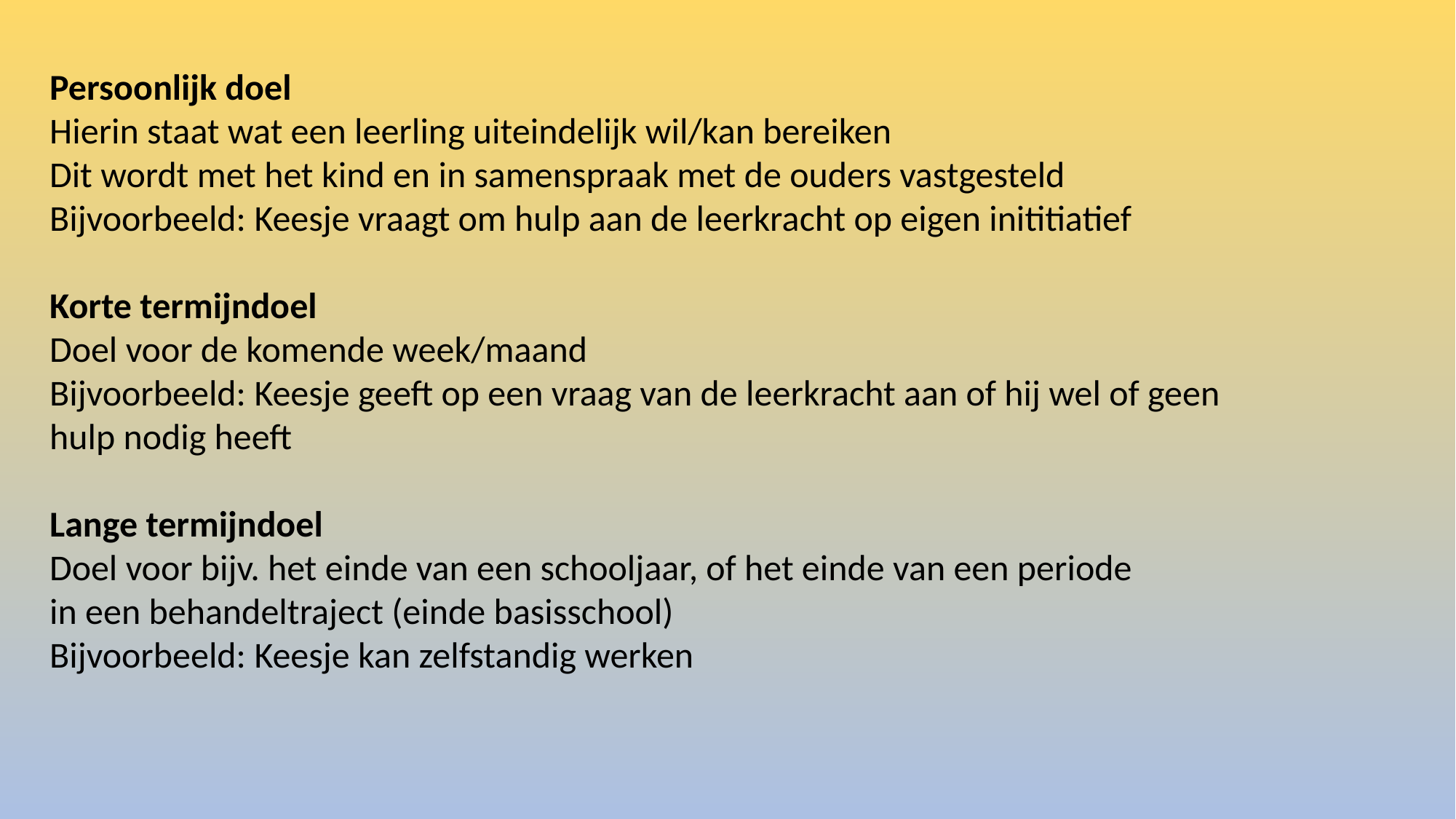

Persoonlijk doel
Hierin staat wat een leerling uiteindelijk wil/kan bereiken
Dit wordt met het kind en in samenspraak met de ouders vastgesteld
Bijvoorbeeld: Keesje vraagt om hulp aan de leerkracht op eigen inititiatief

Korte termijndoel
Doel voor de komende week/maand
Bijvoorbeeld: Keesje geeft op een vraag van de leerkracht aan of hij wel of geen
hulp nodig heeft

Lange termijndoel
Doel voor bijv. het einde van een schooljaar, of het einde van een periode
in een behandeltraject (einde basisschool)
Bijvoorbeeld: Keesje kan zelfstandig werken